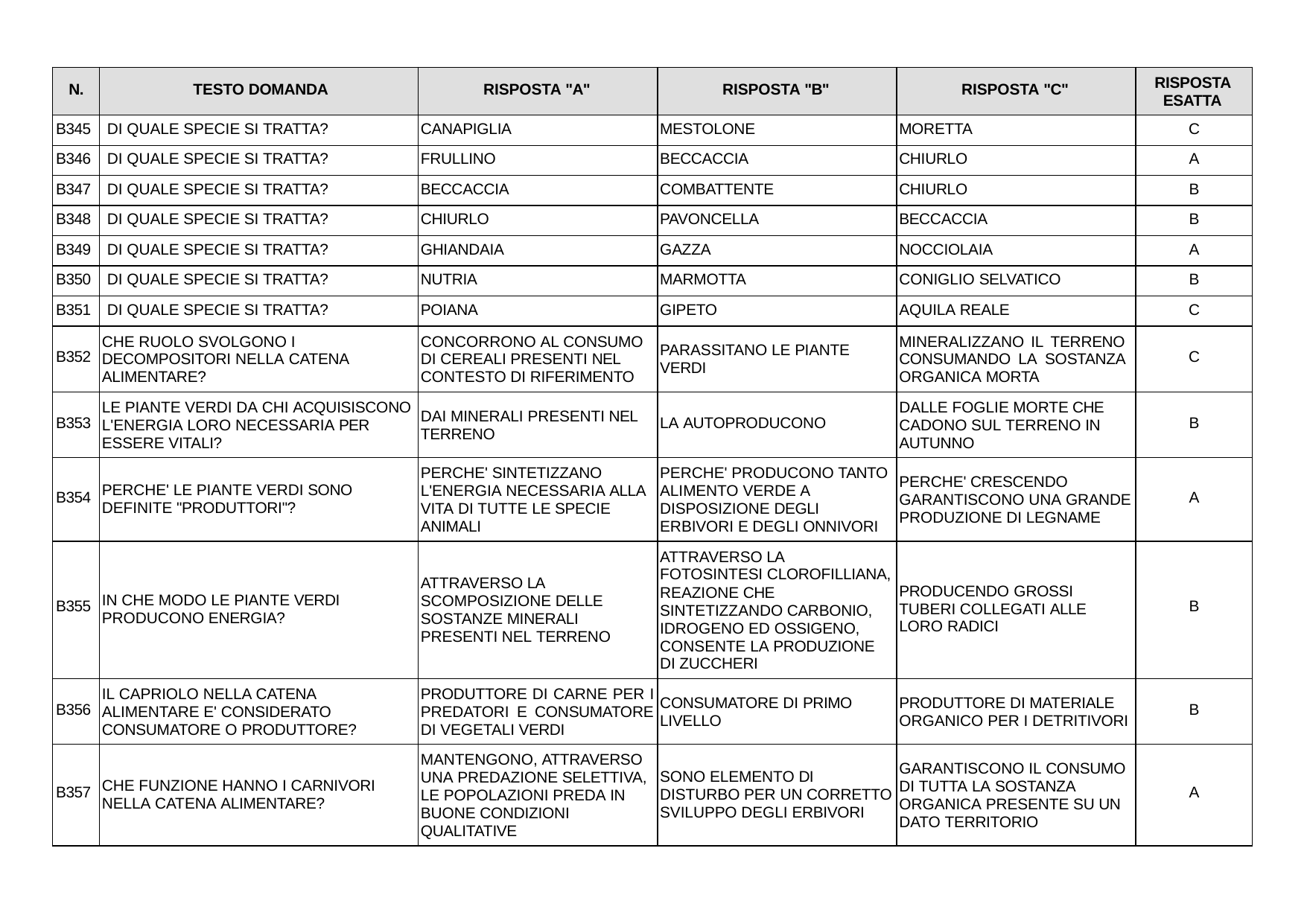

| N. | TESTO DOMANDA | RISPOSTA "A" | RISPOSTA "B" | RISPOSTA "C" | RISPOSTA ESATTA |
| --- | --- | --- | --- | --- | --- |
| B345 | DI QUALE SPECIE SI TRATTA? | CANAPIGLIA | MESTOLONE | MORETTA | C |
| B346 | DI QUALE SPECIE SI TRATTA? | FRULLINO | BECCACCIA | CHIURLO | A |
| B347 | DI QUALE SPECIE SI TRATTA? | BECCACCIA | COMBATTENTE | CHIURLO | B |
| B348 | DI QUALE SPECIE SI TRATTA? | CHIURLO | PAVONCELLA | BECCACCIA | B |
| B349 | DI QUALE SPECIE SI TRATTA? | GHIANDAIA | GAZZA | NOCCIOLAIA | A |
| B350 | DI QUALE SPECIE SI TRATTA? | NUTRIA | MARMOTTA | CONIGLIO SELVATICO | B |
| B351 | DI QUALE SPECIE SI TRATTA? | POIANA | GIPETO | AQUILA REALE | C |
| B352 | CHE RUOLO SVOLGONO I DECOMPOSITORI NELLA CATENA ALIMENTARE? | CONCORRONO AL CONSUMO DI CEREALI PRESENTI NEL CONTESTO DI RIFERIMENTO | PARASSITANO LE PIANTE VERDI | MINERALIZZANO IL TERRENO CONSUMANDO LA SOSTANZA ORGANICA MORTA | C |
| B353 | LE PIANTE VERDI DA CHI ACQUISISCONO L'ENERGIA LORO NECESSARIA PER ESSERE VITALI? | DAI MINERALI PRESENTI NEL TERRENO | LA AUTOPRODUCONO | DALLE FOGLIE MORTE CHE CADONO SUL TERRENO IN AUTUNNO | B |
| B354 | PERCHE' LE PIANTE VERDI SONO DEFINITE "PRODUTTORI"? | PERCHE' SINTETIZZANO L'ENERGIA NECESSARIA ALLA VITA DI TUTTE LE SPECIE ANIMALI | PERCHE' PRODUCONO TANTO ALIMENTO VERDE A DISPOSIZIONE DEGLI ERBIVORI E DEGLI ONNIVORI | PERCHE' CRESCENDO GARANTISCONO UNA GRANDE PRODUZIONE DI LEGNAME | A |
| B355 | IN CHE MODO LE PIANTE VERDI PRODUCONO ENERGIA? | ATTRAVERSO LA SCOMPOSIZIONE DELLE SOSTANZE MINERALI PRESENTI NEL TERRENO | ATTRAVERSO LA FOTOSINTESI CLOROFILLIANA, REAZIONE CHE SINTETIZZANDO CARBONIO, IDROGENO ED OSSIGENO, CONSENTE LA PRODUZIONE DI ZUCCHERI | PRODUCENDO GROSSI TUBERI COLLEGATI ALLE LORO RADICI | B |
| B356 | IL CAPRIOLO NELLA CATENA ALIMENTARE E' CONSIDERATO CONSUMATORE O PRODUTTORE? | PRODUTTORE DI CARNE PER I PREDATORI E CONSUMATORE DI VEGETALI VERDI | CONSUMATORE DI PRIMO LIVELLO | PRODUTTORE DI MATERIALE ORGANICO PER I DETRITIVORI | B |
| B357 | CHE FUNZIONE HANNO I CARNIVORI NELLA CATENA ALIMENTARE? | MANTENGONO, ATTRAVERSO UNA PREDAZIONE SELETTIVA, LE POPOLAZIONI PREDA IN BUONE CONDIZIONI QUALITATIVE | SONO ELEMENTO DI DISTURBO PER UN CORRETTO SVILUPPO DEGLI ERBIVORI | GARANTISCONO IL CONSUMO DI TUTTA LA SOSTANZA ORGANICA PRESENTE SU UN DATO TERRITORIO | A |